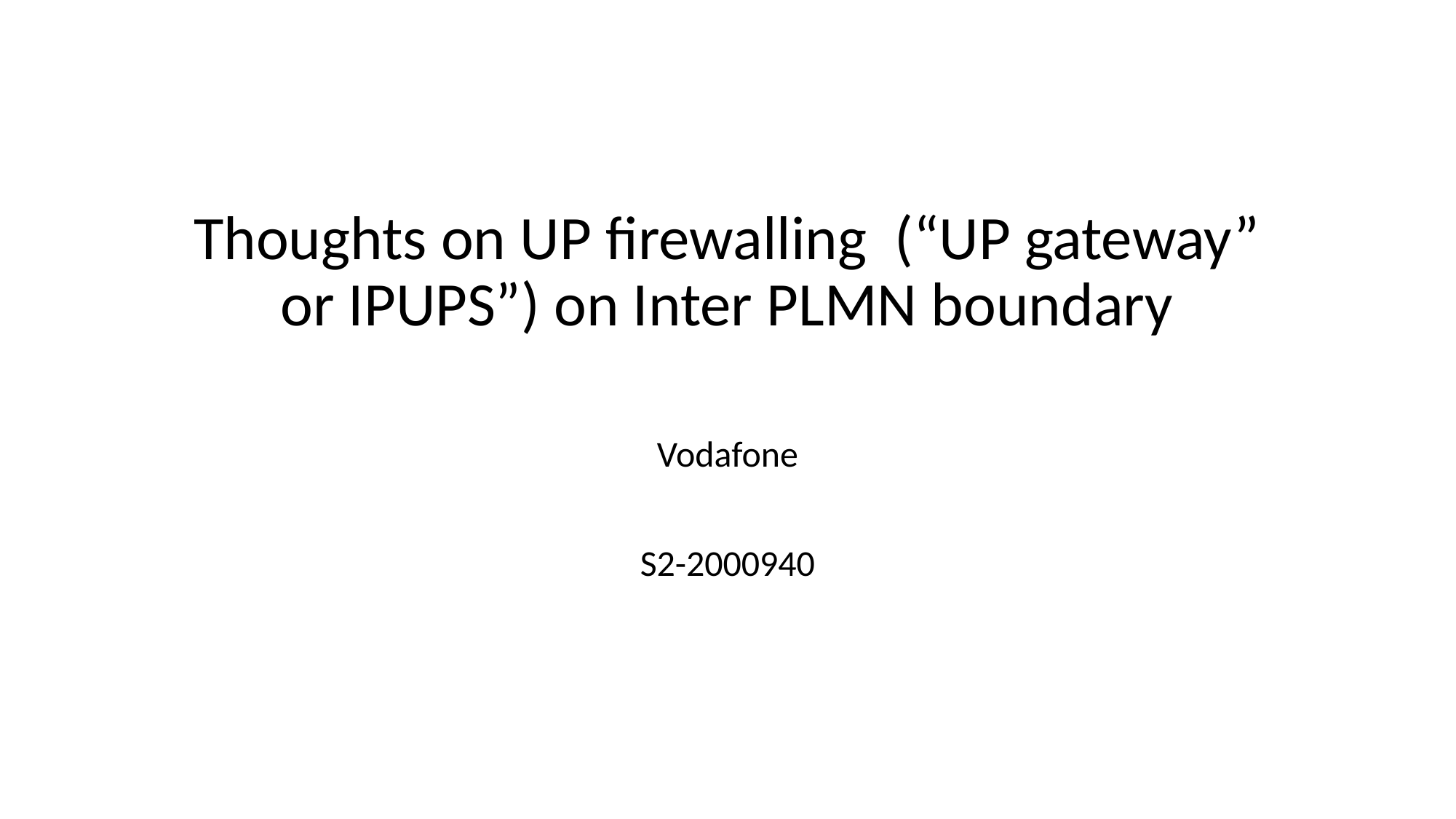

# Thoughts on UP firewalling  (“UP gateway” or IPUPS”) on Inter PLMN boundary
Vodafone

S2-2000940